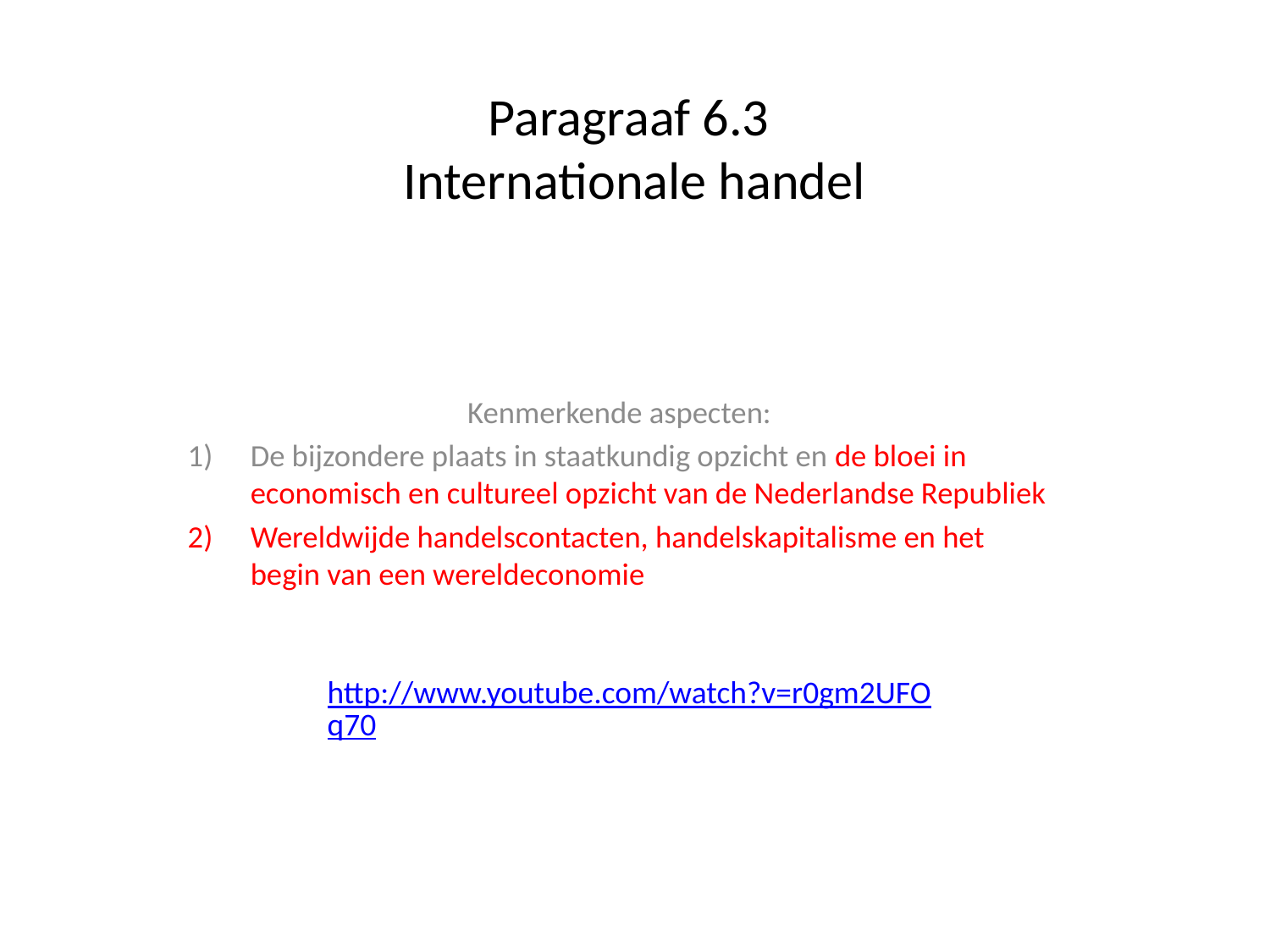

# Paragraaf 6.3 Internationale handel
Kenmerkende aspecten:
De bijzondere plaats in staatkundig opzicht en de bloei in economisch en cultureel opzicht van de Nederlandse Republiek
Wereldwijde handelscontacten, handelskapitalisme en het begin van een wereldeconomie

http://www.youtube.com/watch?v=r0gm2UFOq70